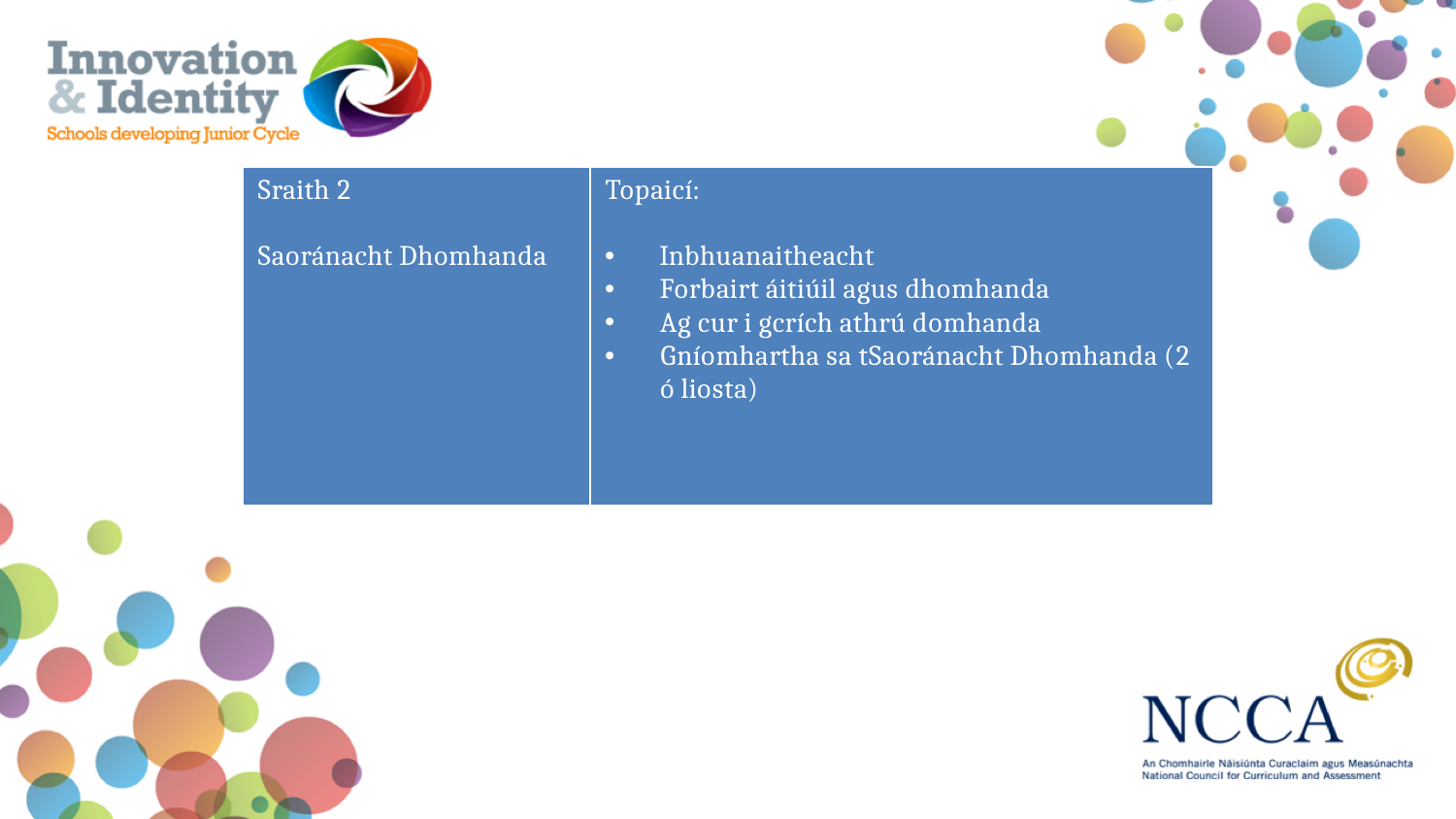

| Sraith 2 Saoránacht Dhomhanda | Topaicí: Inbhuanaitheacht Forbairt áitiúil agus dhomhanda Ag cur i gcrích athrú domhanda Gníomhartha sa tSaoránacht Dhomhanda (2 ó liosta) |
| --- | --- |